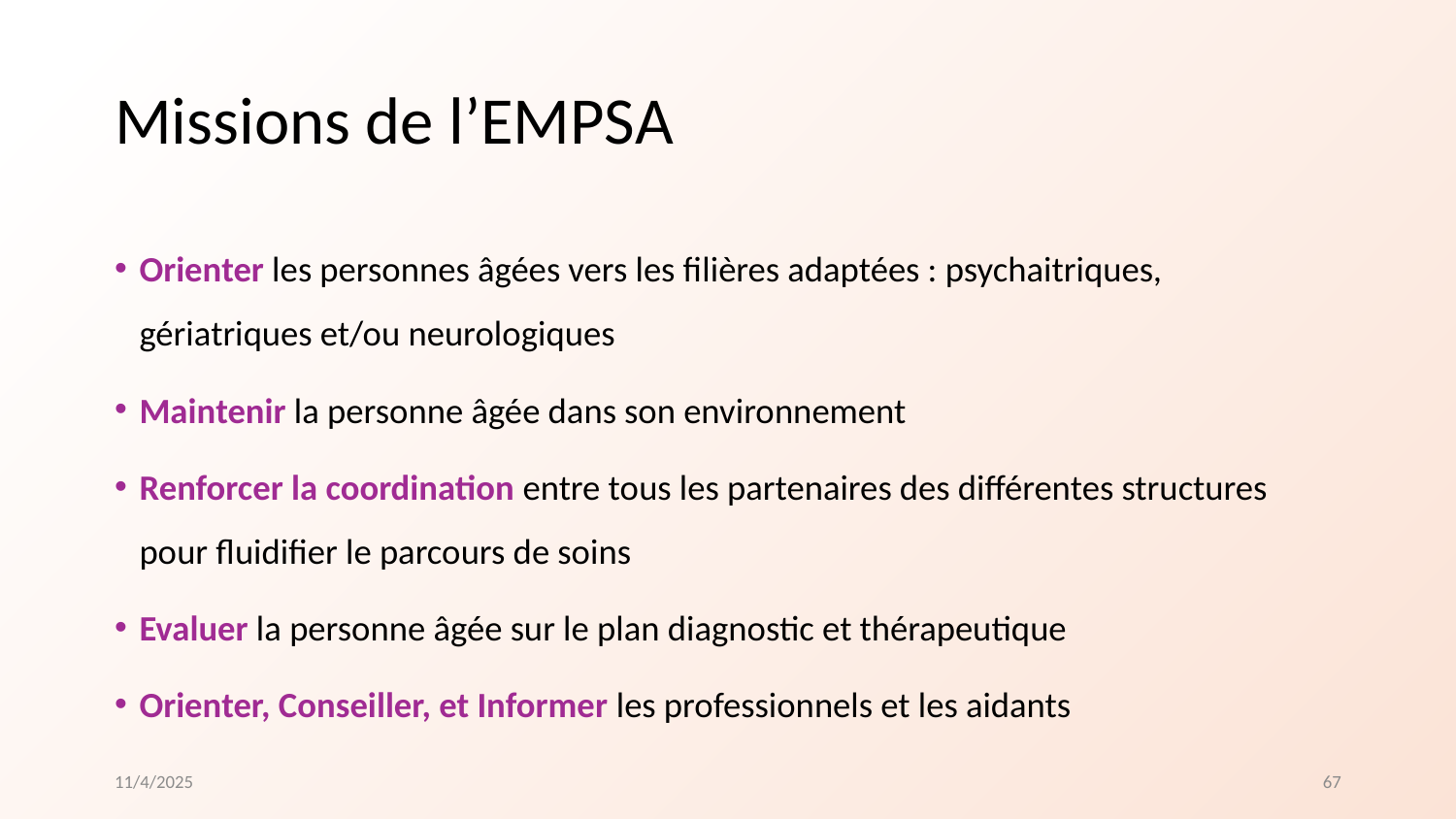

# Missions de l’EMPSA
Orienter les personnes âgées vers les filières adaptées : psychaitriques, gériatriques et/ou neurologiques
Maintenir la personne âgée dans son environnement
Renforcer la coordination entre tous les partenaires des différentes structures pour fluidifier le parcours de soins
Evaluer la personne âgée sur le plan diagnostic et thérapeutique
Orienter, Conseiller, et Informer les professionnels et les aidants
11/4/2025

67